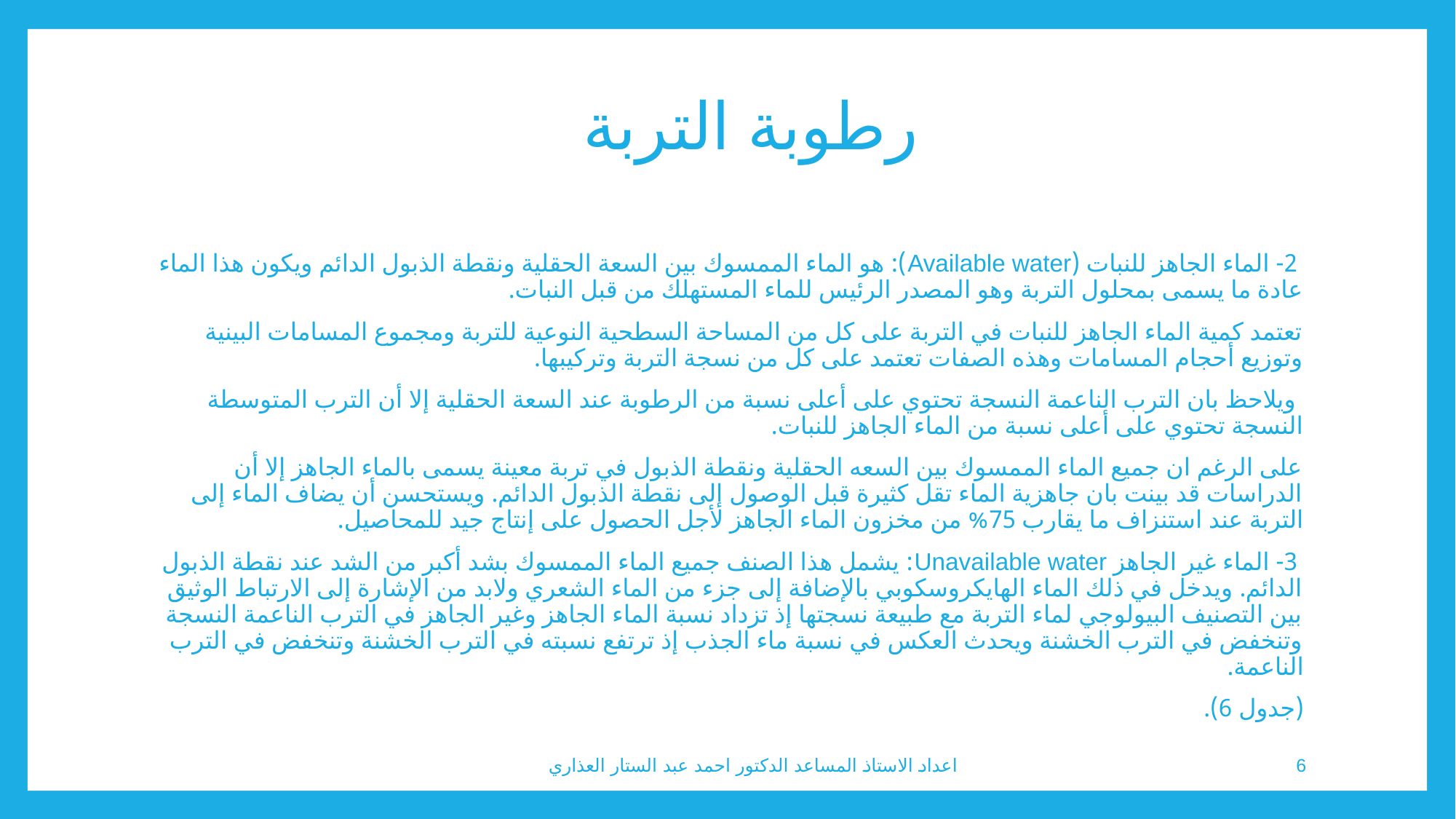

# رطوبة التربة
 2- الماء الجاهز للنبات (Available water): هو الماء الممسوك بين السعة الحقلية ونقطة الذبول الدائم ويكون هذا الماء عادة ما يسمى بمحلول التربة وهو المصدر الرئيس للماء المستهلك من قبل النبات.
تعتمد كمية الماء الجاهز للنبات في التربة على كل من المساحة السطحية النوعية للتربة ومجموع المسامات البينية وتوزيع أحجام المسامات وهذه الصفات تعتمد على كل من نسجة التربة وتركيبها.
 ويلاحظ بان الترب الناعمة النسجة تحتوي على أعلى نسبة من الرطوبة عند السعة الحقلية إلا أن الترب المتوسطة النسجة تحتوي على أعلى نسبة من الماء الجاهز للنبات.
على الرغم ان جميع الماء الممسوك بين السعه الحقلية ونقطة الذبول في تربة معينة يسمى بالماء الجاهز إلا أن الدراسات قد بينت بان جاهزية الماء تقل كثيرة قبل الوصول إلى نقطة الذبول الدائم. ويستحسن أن يضاف الماء إلى التربة عند استنزاف ما يقارب 75% من مخزون الماء الجاهز لأجل الحصول على إنتاج جيد للمحاصيل.
 3- الماء غير الجاهز Unavailable water: يشمل هذا الصنف جميع الماء الممسوك بشد أكبر من الشد عند نقطة الذبول الدائم. ويدخل في ذلك الماء الهايكروسكوبي بالإضافة إلى جزء من الماء الشعري ولابد من الإشارة إلى الارتباط الوثيق بين التصنيف البيولوجي لماء التربة مع طبيعة نسجتها إذ تزداد نسبة الماء الجاهز وغير الجاهز في الترب الناعمة النسجة وتنخفض في الترب الخشنة ويحدث العكس في نسبة ماء الجذب إذ ترتفع نسبته في الترب الخشنة وتنخفض في الترب الناعمة.
(جدول 6).

اعداد الاستاذ المساعد الدكتور احمد عبد الستار العذاري
6